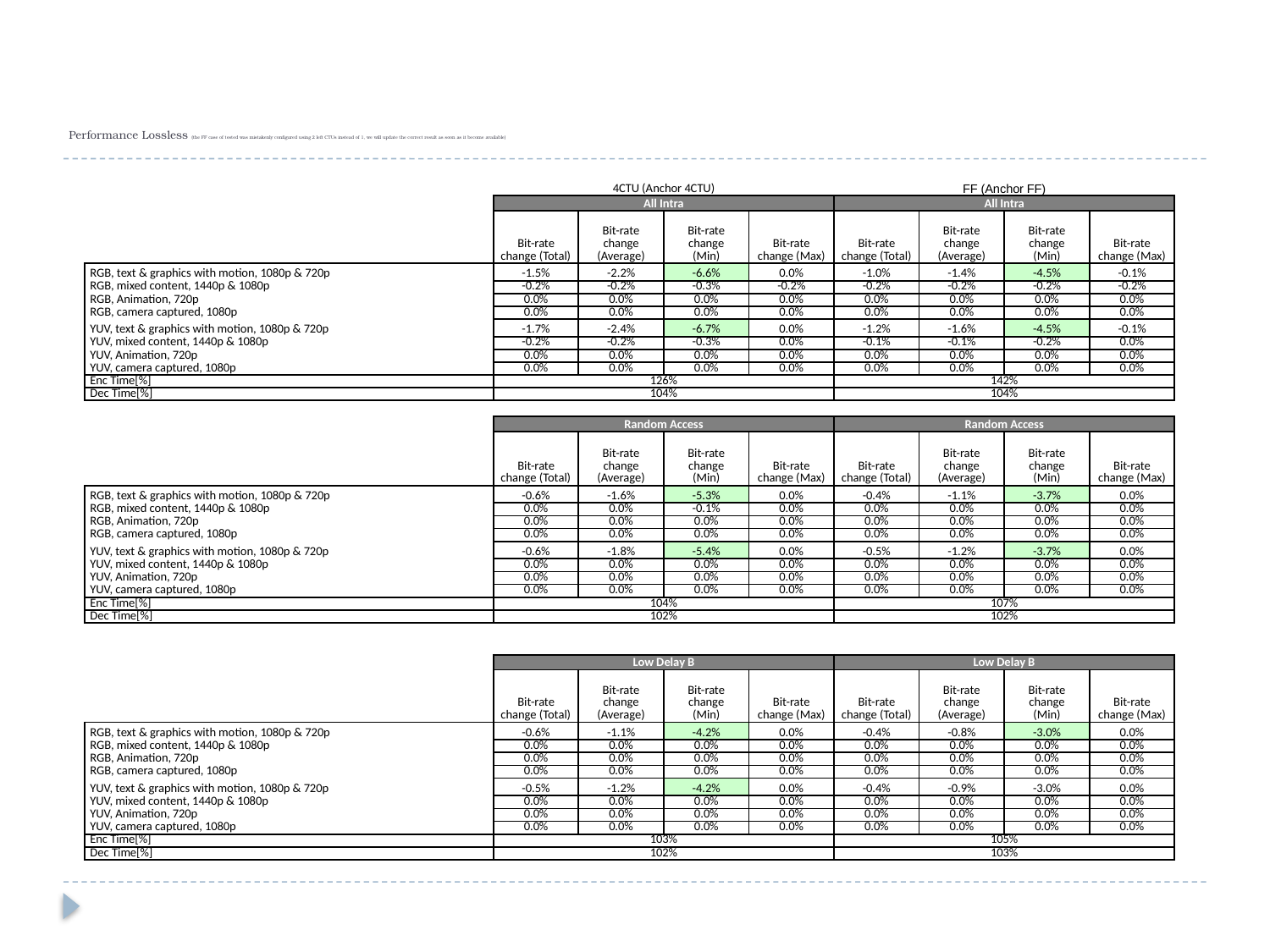

# Performance Lossless (the FF case of tested was mistakenly configured using 2 left CTUs instead of 1, we will update the correct result as soon as it become available)
|  | 4CTU (Anchor 4CTU) |  |  |  | FF (Anchor FF) |  |  |  |
| --- | --- | --- | --- | --- | --- | --- | --- | --- |
|  | All Intra |  |  |  | All Intra |  |  |  |
|  | Bit-rate change (Total) | Bit-rate change (Average) | Bit-rate change (Min) | Bit-rate change (Max) | Bit-rate change (Total) | Bit-rate change (Average) | Bit-rate change (Min) | Bit-rate change (Max) |
|  |  |  |  |  |  |  |  |  |
| RGB, text & graphics with motion, 1080p & 720p | -1.5% | -2.2% | -6.6% | 0.0% | -1.0% | -1.4% | -4.5% | -0.1% |
| RGB, mixed content, 1440p & 1080p | -0.2% | -0.2% | -0.3% | -0.2% | -0.2% | -0.2% | -0.2% | -0.2% |
| RGB, Animation, 720p | 0.0% | 0.0% | 0.0% | 0.0% | 0.0% | 0.0% | 0.0% | 0.0% |
| RGB, camera captured, 1080p | 0.0% | 0.0% | 0.0% | 0.0% | 0.0% | 0.0% | 0.0% | 0.0% |
| YUV, text & graphics with motion, 1080p & 720p | -1.7% | -2.4% | -6.7% | 0.0% | -1.2% | -1.6% | -4.5% | -0.1% |
| YUV, mixed content, 1440p & 1080p | -0.2% | -0.2% | -0.3% | 0.0% | -0.1% | -0.1% | -0.2% | 0.0% |
| YUV, Animation, 720p | 0.0% | 0.0% | 0.0% | 0.0% | 0.0% | 0.0% | 0.0% | 0.0% |
| YUV, camera captured, 1080p | 0.0% | 0.0% | 0.0% | 0.0% | 0.0% | 0.0% | 0.0% | 0.0% |
| Enc Time[%] | 126% |  |  |  | 142% |  |  |  |
| Dec Time[%] | 104% |  |  |  | 104% |  |  |  |
|  |  |  |  |  |  |  |  |  |
|  | Random Access |  |  |  | Random Access |  |  |  |
|  | Bit-rate change (Total) | Bit-rate change (Average) | Bit-rate change (Min) | Bit-rate change (Max) | Bit-rate change (Total) | Bit-rate change (Average) | Bit-rate change (Min) | Bit-rate change (Max) |
|  |  |  |  |  |  |  |  |  |
| RGB, text & graphics with motion, 1080p & 720p | -0.6% | -1.6% | -5.3% | 0.0% | -0.4% | -1.1% | -3.7% | 0.0% |
| RGB, mixed content, 1440p & 1080p | 0.0% | 0.0% | -0.1% | 0.0% | 0.0% | 0.0% | 0.0% | 0.0% |
| RGB, Animation, 720p | 0.0% | 0.0% | 0.0% | 0.0% | 0.0% | 0.0% | 0.0% | 0.0% |
| RGB, camera captured, 1080p | 0.0% | 0.0% | 0.0% | 0.0% | 0.0% | 0.0% | 0.0% | 0.0% |
| YUV, text & graphics with motion, 1080p & 720p | -0.6% | -1.8% | -5.4% | 0.0% | -0.5% | -1.2% | -3.7% | 0.0% |
| YUV, mixed content, 1440p & 1080p | 0.0% | 0.0% | 0.0% | 0.0% | 0.0% | 0.0% | 0.0% | 0.0% |
| YUV, Animation, 720p | 0.0% | 0.0% | 0.0% | 0.0% | 0.0% | 0.0% | 0.0% | 0.0% |
| YUV, camera captured, 1080p | 0.0% | 0.0% | 0.0% | 0.0% | 0.0% | 0.0% | 0.0% | 0.0% |
| Enc Time[%] | 104% |  |  |  | 107% |  |  |  |
| Dec Time[%] | 102% |  |  |  | 102% |  |  |  |
|  |  |  |  |  |  |  |  |  |
|  |  |  |  |  |  |  |  |  |
|  | Low Delay B |  |  |  | Low Delay B |  |  |  |
|  | Bit-rate change (Total) | Bit-rate change (Average) | Bit-rate change (Min) | Bit-rate change (Max) | Bit-rate change (Total) | Bit-rate change (Average) | Bit-rate change (Min) | Bit-rate change (Max) |
|  |  |  |  |  |  |  |  |  |
| RGB, text & graphics with motion, 1080p & 720p | -0.6% | -1.1% | -4.2% | 0.0% | -0.4% | -0.8% | -3.0% | 0.0% |
| RGB, mixed content, 1440p & 1080p | 0.0% | 0.0% | 0.0% | 0.0% | 0.0% | 0.0% | 0.0% | 0.0% |
| RGB, Animation, 720p | 0.0% | 0.0% | 0.0% | 0.0% | 0.0% | 0.0% | 0.0% | 0.0% |
| RGB, camera captured, 1080p | 0.0% | 0.0% | 0.0% | 0.0% | 0.0% | 0.0% | 0.0% | 0.0% |
| YUV, text & graphics with motion, 1080p & 720p | -0.5% | -1.2% | -4.2% | 0.0% | -0.4% | -0.9% | -3.0% | 0.0% |
| YUV, mixed content, 1440p & 1080p | 0.0% | 0.0% | 0.0% | 0.0% | 0.0% | 0.0% | 0.0% | 0.0% |
| YUV, Animation, 720p | 0.0% | 0.0% | 0.0% | 0.0% | 0.0% | 0.0% | 0.0% | 0.0% |
| YUV, camera captured, 1080p | 0.0% | 0.0% | 0.0% | 0.0% | 0.0% | 0.0% | 0.0% | 0.0% |
| Enc Time[%] | 103% |  |  |  | 105% |  |  |  |
| Dec Time[%] | 102% |  |  |  | 103% |  |  |  |